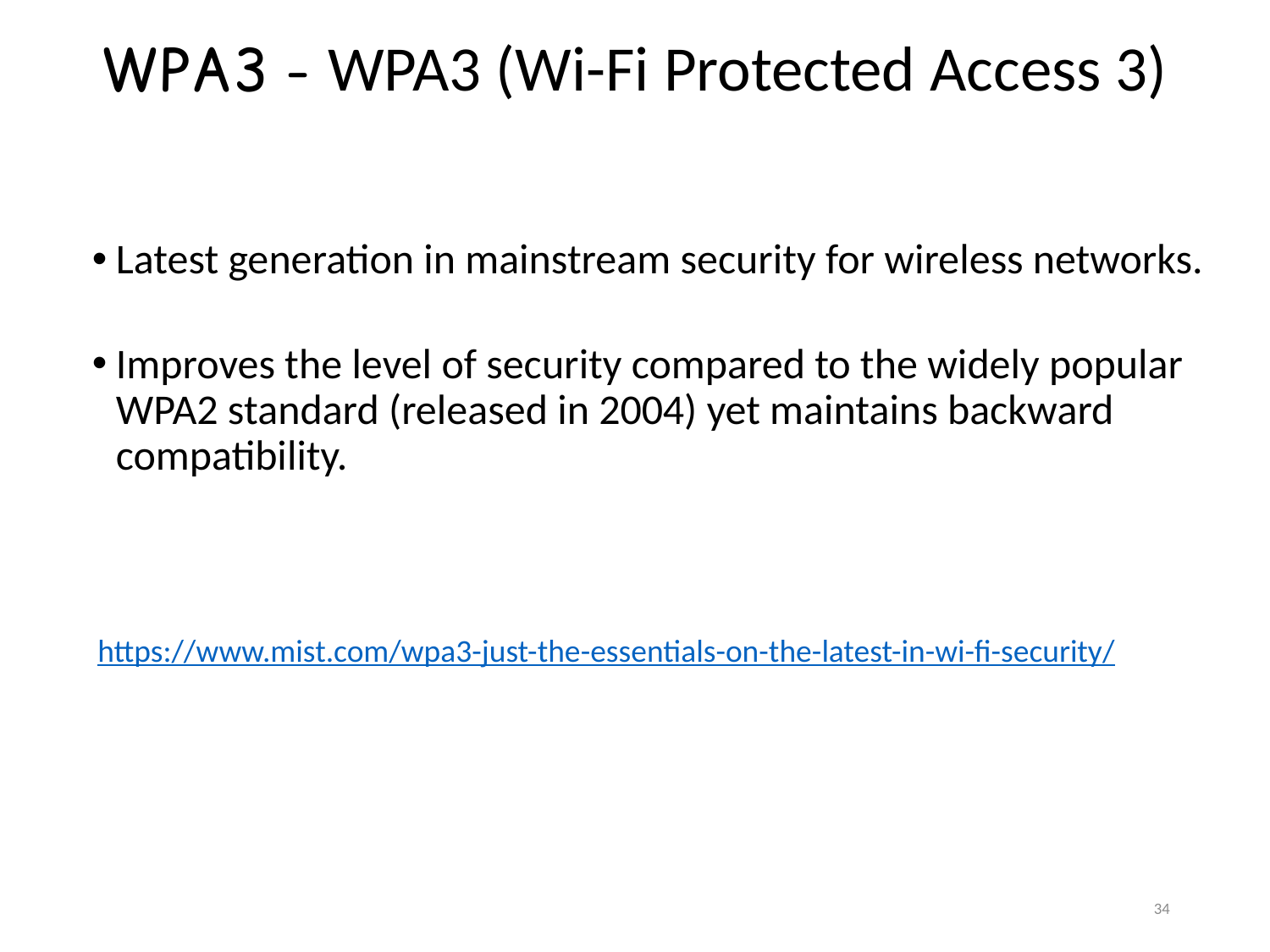

# WPA3 - WPA3 (Wi-Fi Protected Access 3)

Latest generation in mainstream security for wireless networks.

Improves the level of security compared to the widely popular WPA2 standard (released in 2004) yet maintains backward compatibility.

https://www.mist.com/wpa3-just-the-essentials-on-the-latest-in-wi-fi-security/

34